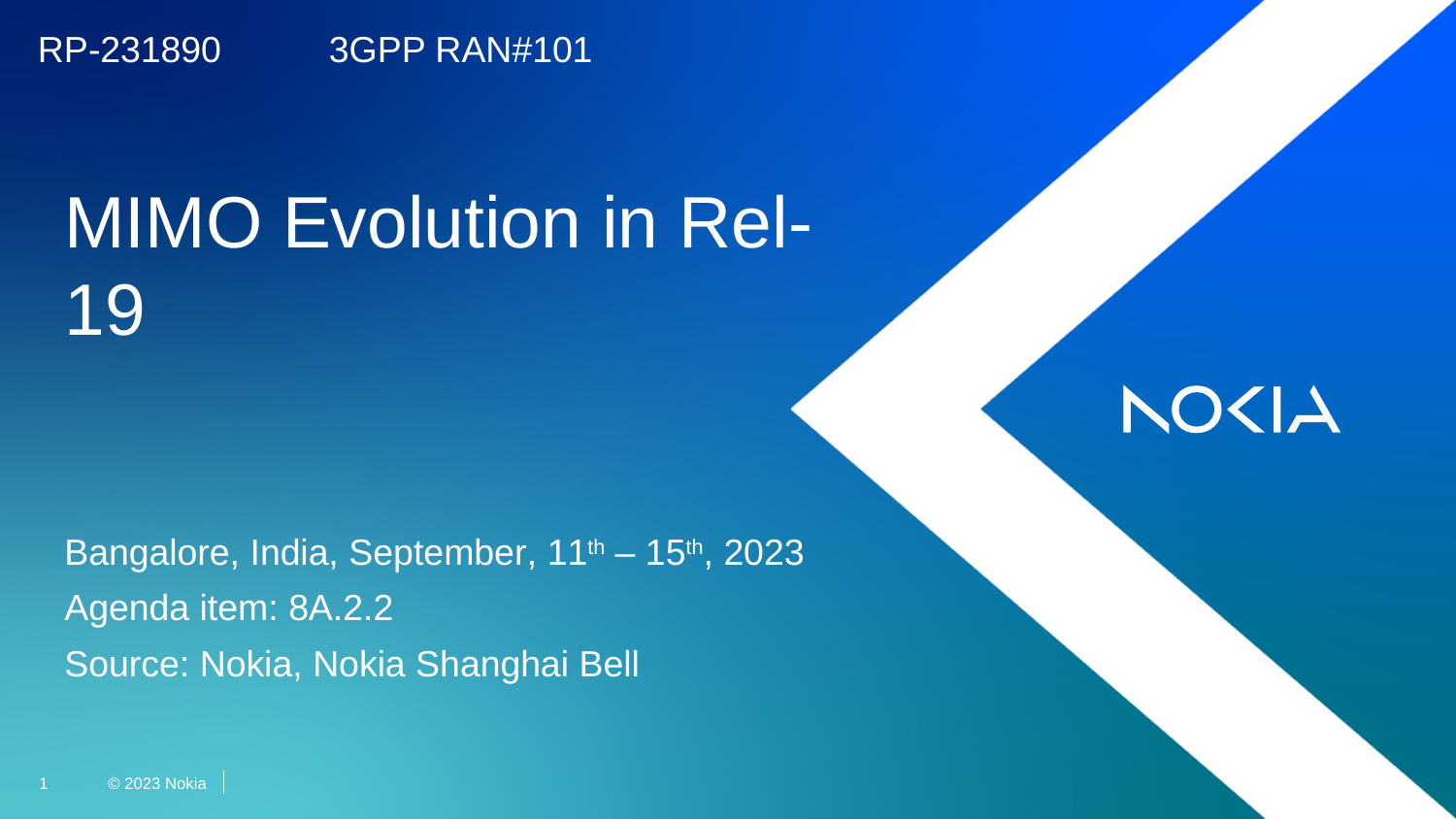

RP-231890 	3GPP RAN#101
MIMO Evolution in Rel-19
Bangalore, India, September, 11th – 15th, 2023
Agenda item: 8A.2.2
Source: Nokia, Nokia Shanghai Bell